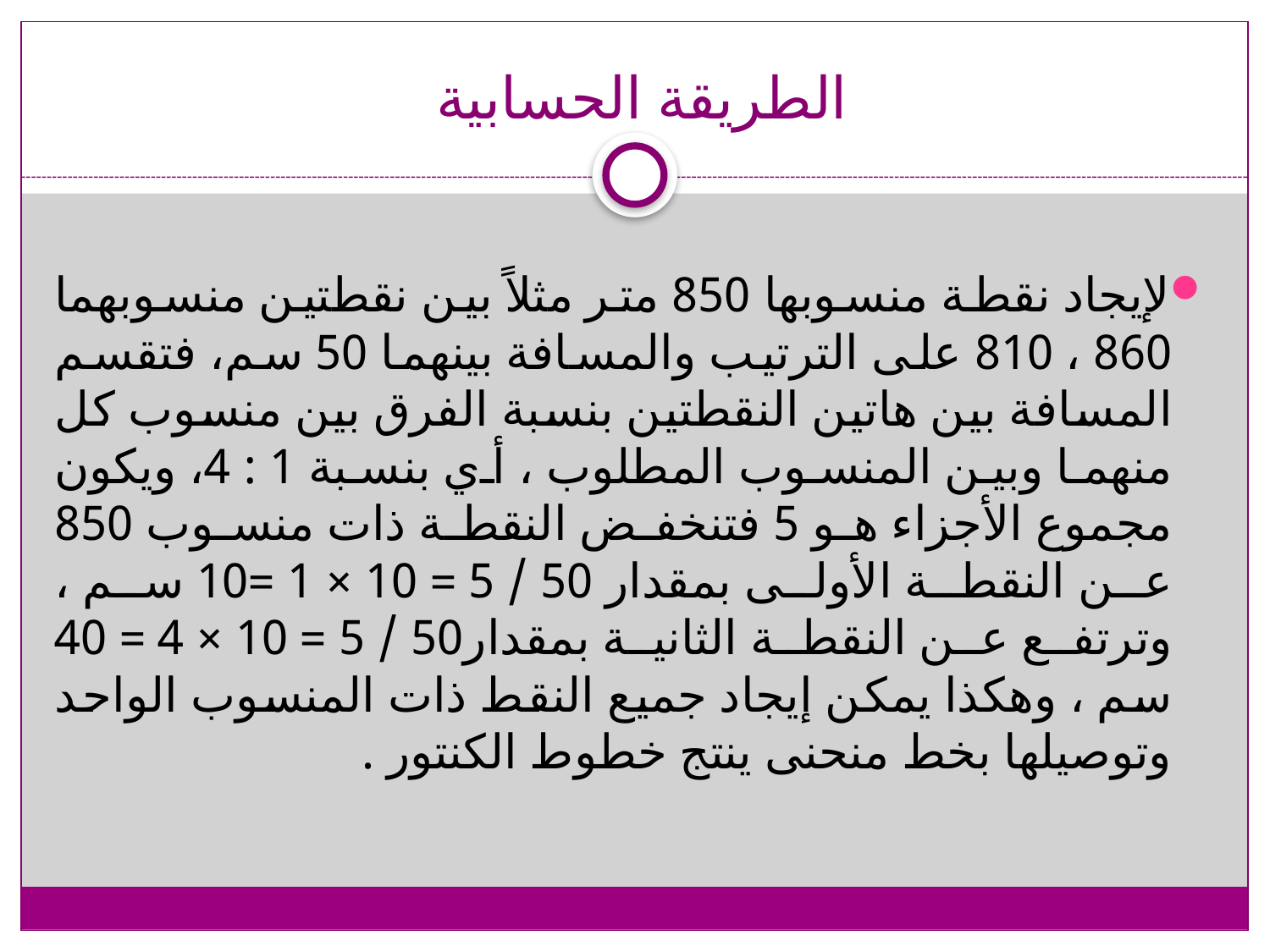

# الطريقة الحسابية
لإيجاد نقطة منسوبها 850 متر مثلاً بين نقطتين منسوبهما 860 ، 810 على الترتيب والمسافة بينهما 50 سم، فتقسم المسافة بين هاتين النقطتين بنسبة الفرق بين منسوب كل منهما وبين المنسوب المطلوب ، أي بنسبة 1 : 4، ويكون مجموع الأجزاء هو 5 فتنخفض النقطة ذات منسوب 850 عن النقطة الأولى بمقدار 50 / 5 = 10 × 1 =10 سم ، وترتفع عن النقطة الثانية بمقدار50 / 5 = 10 × 4 = 40 سم ، وهكذا يمكن إيجاد جميع النقط ذات المنسوب الواحد وتوصيلها بخط منحنى ينتج خطوط الكنتور .